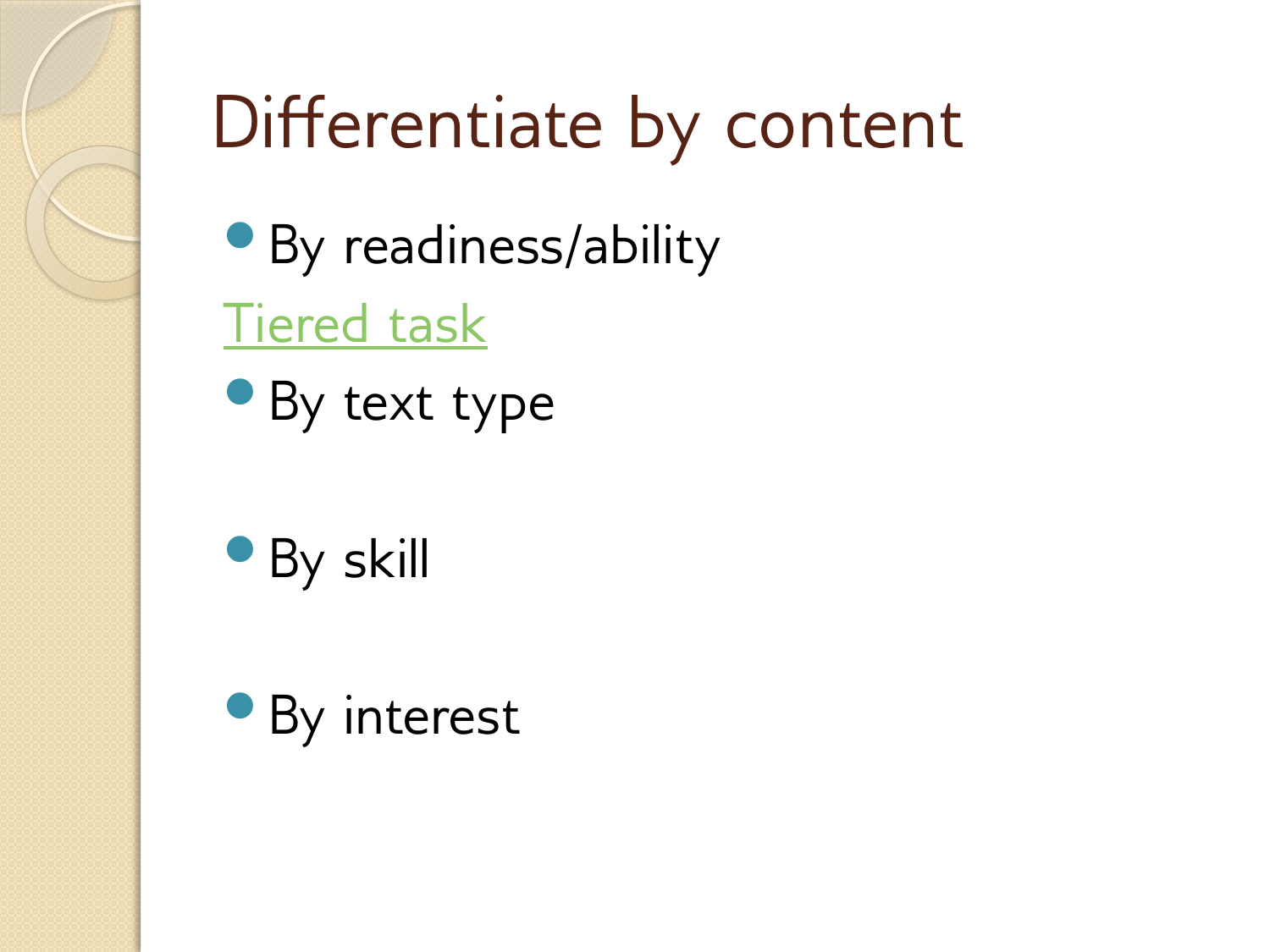

# Differentiate by content
By readiness/ability
Tiered task
By text type

By skill

By interest